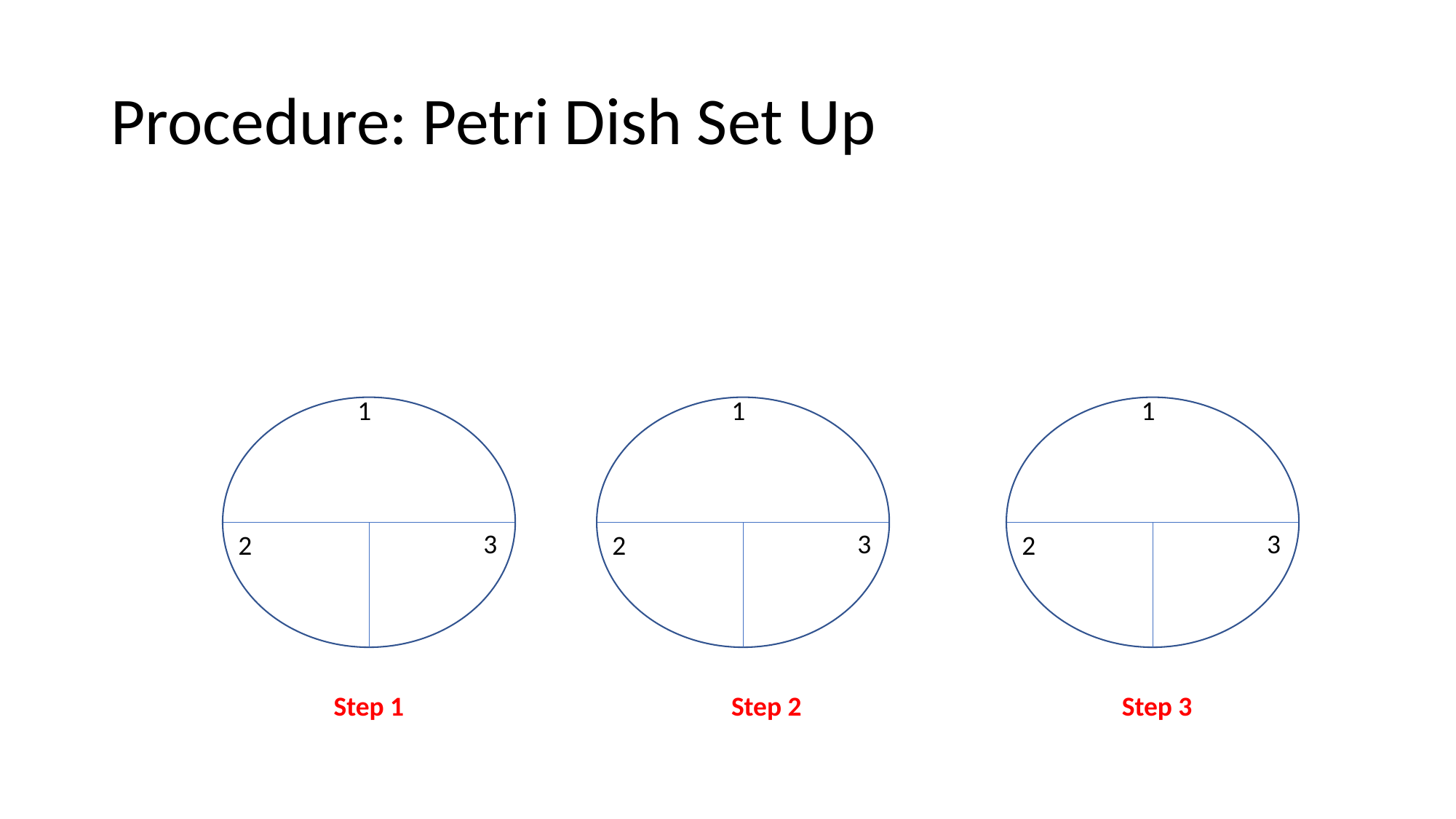

# Procedure: Petri Dish Set Up
1

3
2
Step 1
Step 2
Step 3
1

3
2
1

3
2